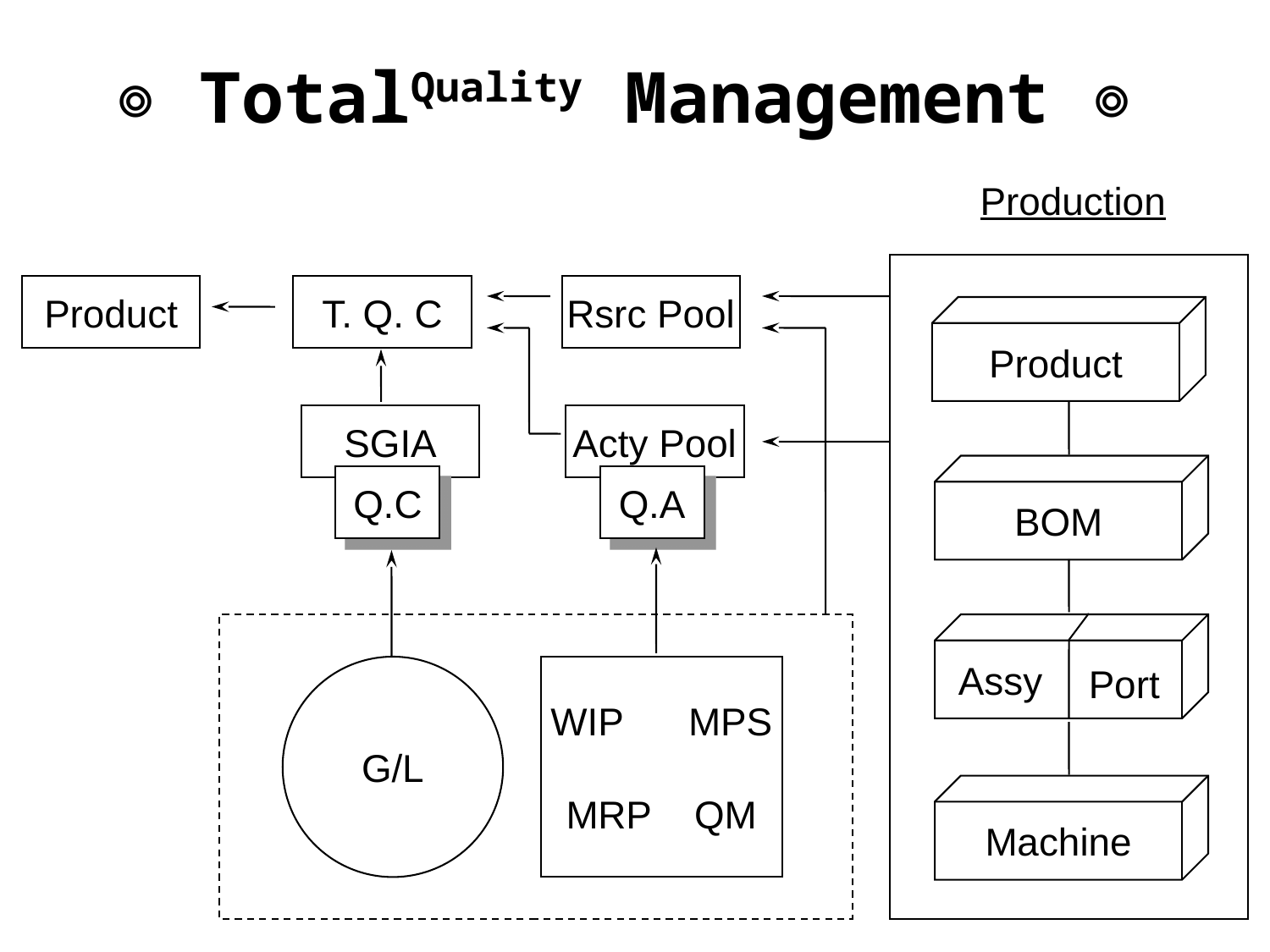

◎ TotalQuality Management ◎
Production

Product
T. Q. C
Rsrc Pool

Product

SGIA
Acty Pool

BOM
Q.C
Q.A

 Assy

Port
G/L
WIP	 MPS

MRP    QM

Machine